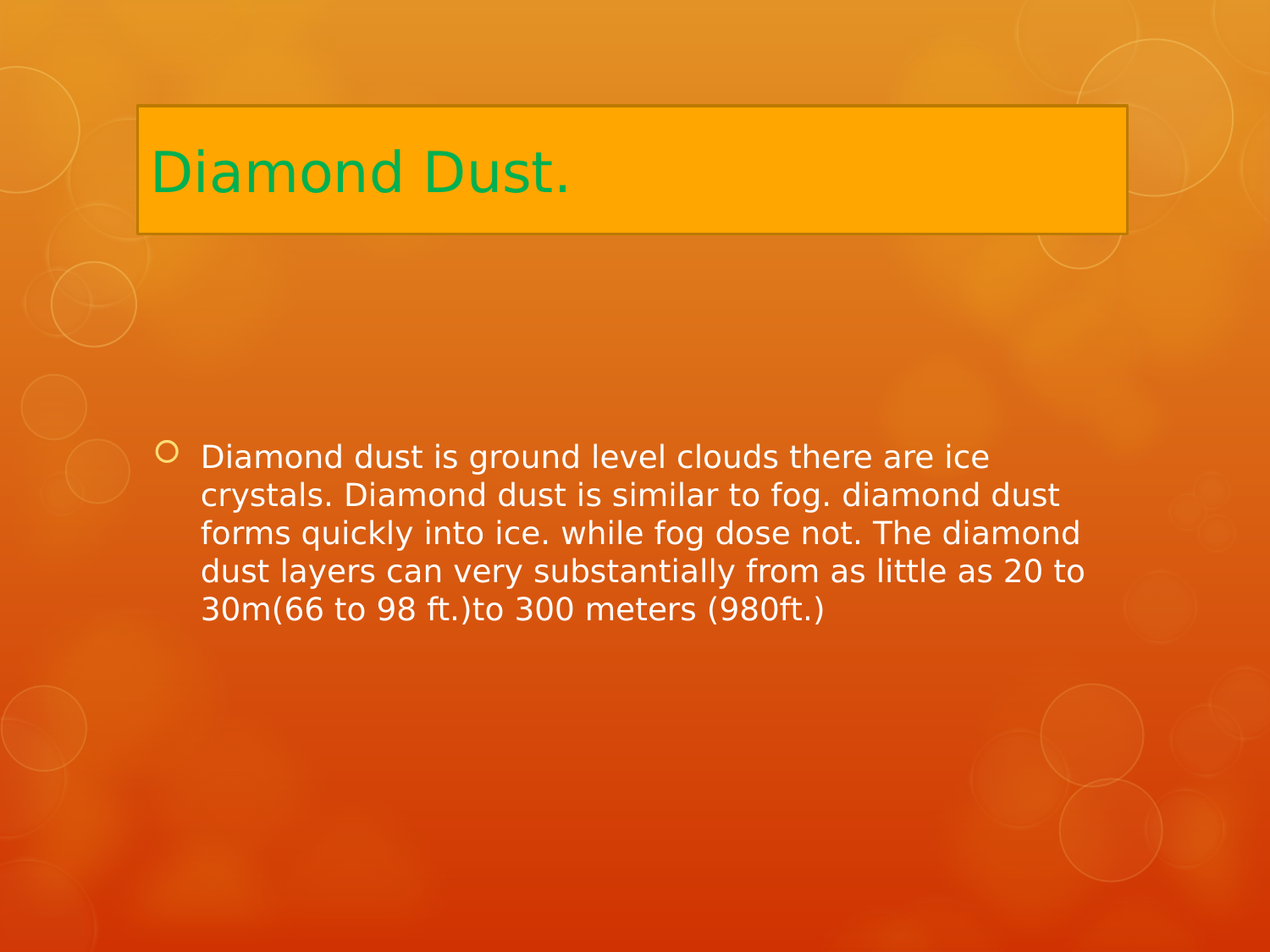

# Diamond Dust.
Diamond dust is ground level clouds there are ice crystals. Diamond dust is similar to fog. diamond dust forms quickly into ice. while fog dose not. The diamond dust layers can very substantially from as little as 20 to 30m(66 to 98 ft.)to 300 meters (980ft.)